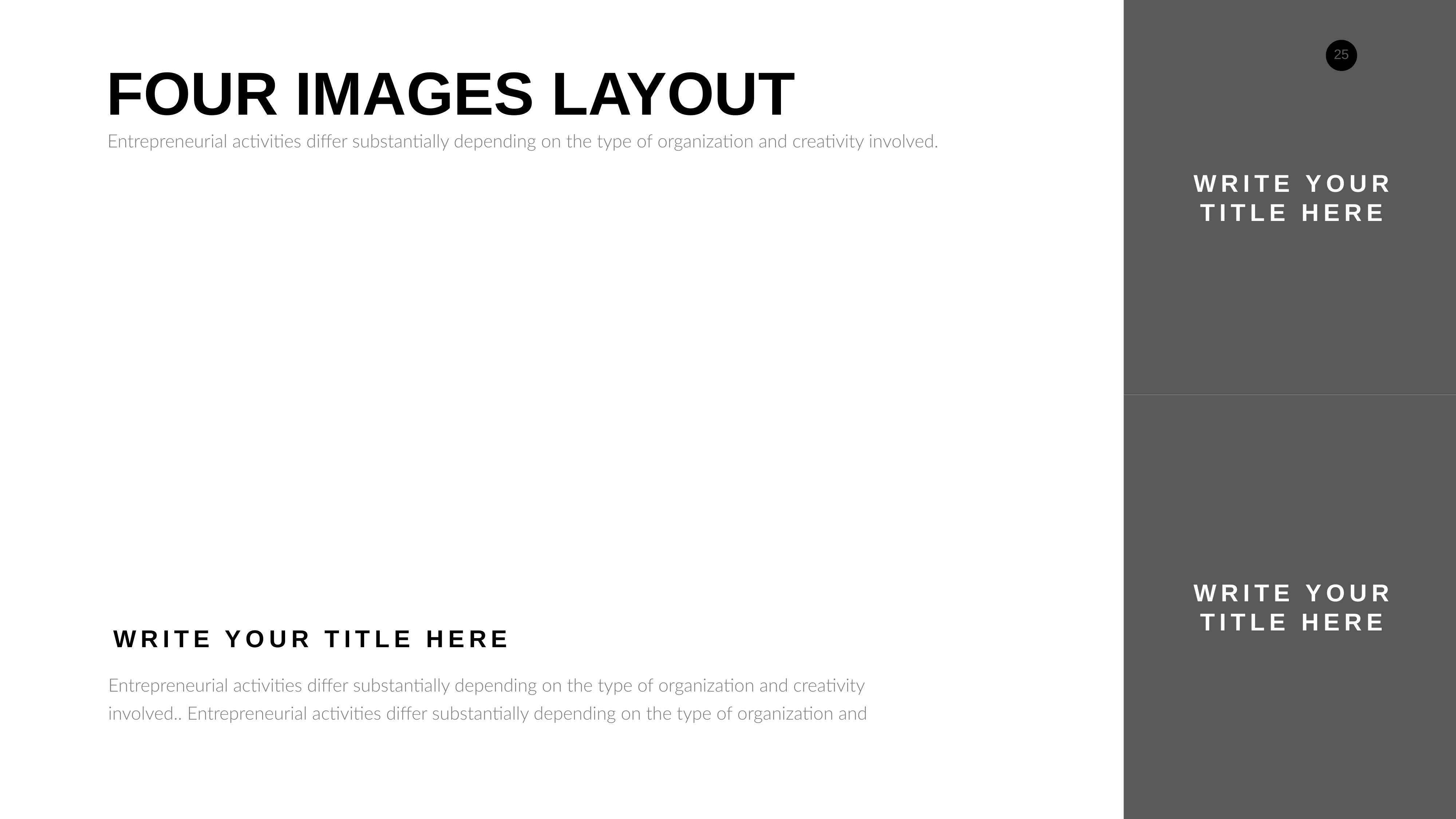

FOUR IMAGES LAYOUT
Entrepreneurial activities differ substantially depending on the type of organization and creativity involved.
WRITE YOUR
TITLE HERE

WRITE YOUR
TITLE HERE
WRITE YOUR TITLE HERE
Entrepreneurial activities differ substantially depending on the type of organization and creativity involved.. Entrepreneurial activities differ substantially depending on the type of organization and